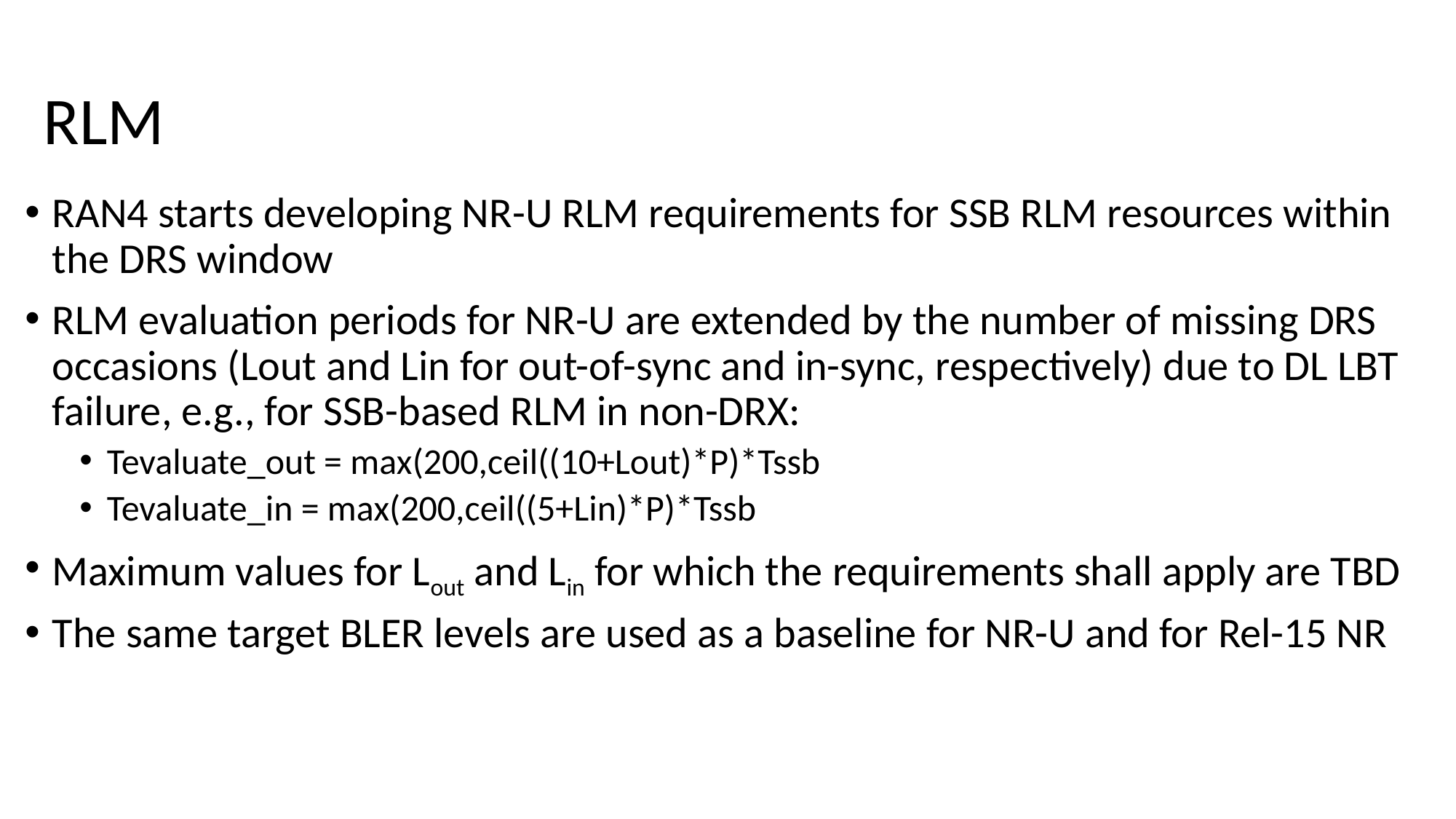

# RLM
RAN4 starts developing NR-U RLM requirements for SSB RLM resources within the DRS window
RLM evaluation periods for NR-U are extended by the number of missing DRS occasions (Lout and Lin for out-of-sync and in-sync, respectively) due to DL LBT failure, e.g., for SSB-based RLM in non-DRX:
Tevaluate_out = max(200,ceil((10+Lout)*P)*Tssb
Tevaluate_in = max(200,ceil((5+Lin)*P)*Tssb
Maximum values for Lout and Lin for which the requirements shall apply are TBD
The same target BLER levels are used as a baseline for NR-U and for Rel-15 NR